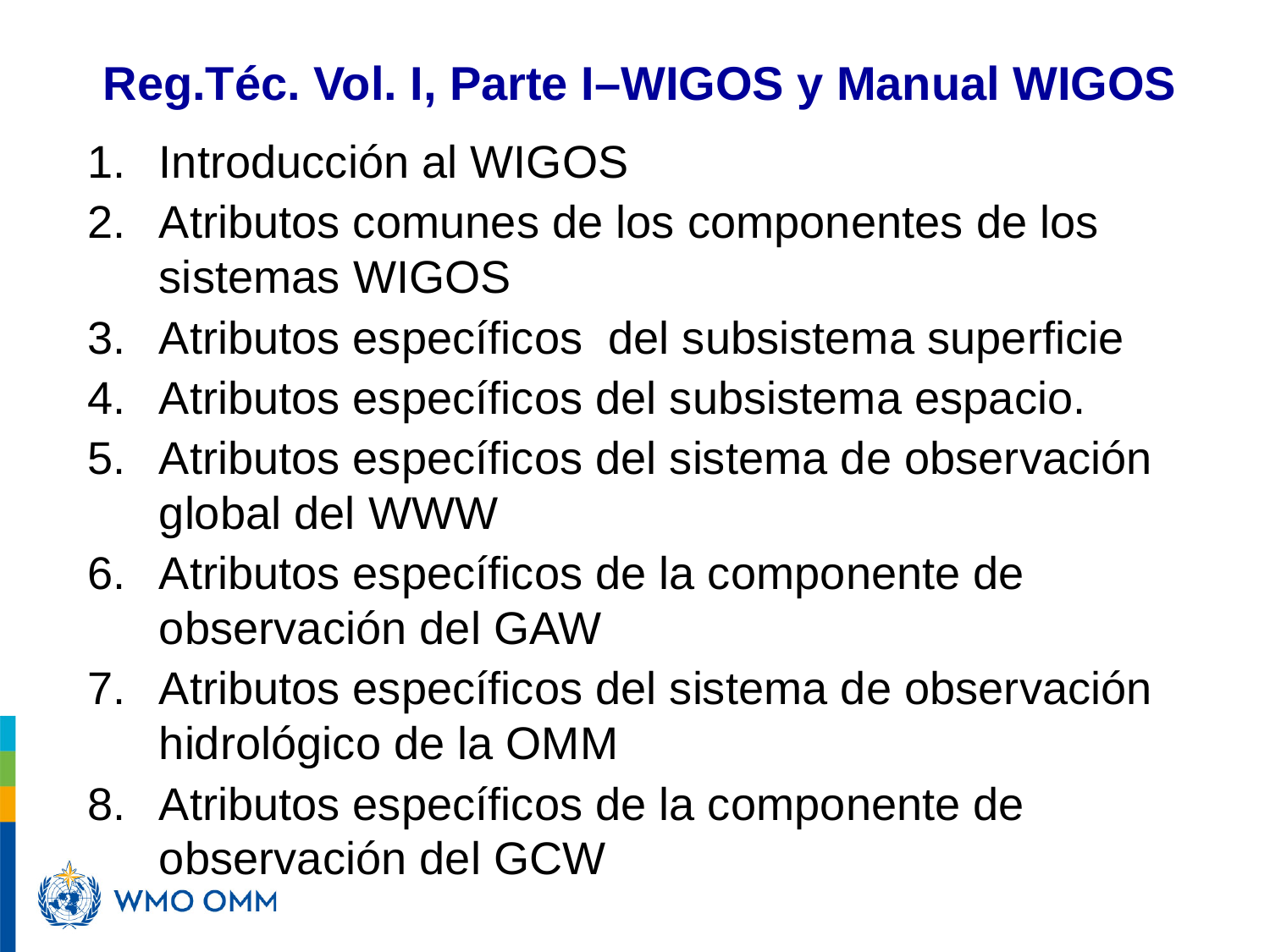

Reg.Téc. Vol. I, Parte I–WIGOS y Manual WIGOS
Introducción al WIGOS
Atributos comunes de los componentes de los sistemas WIGOS
Atributos específicos  del subsistema superficie
Atributos específicos del subsistema espacio.
Atributos específicos del sistema de observación global del WWW
Atributos específicos de la componente de observación del GAW
Atributos específicos del sistema de observación hidrológico de la OMM
Atributos específicos de la componente de observación del GCW